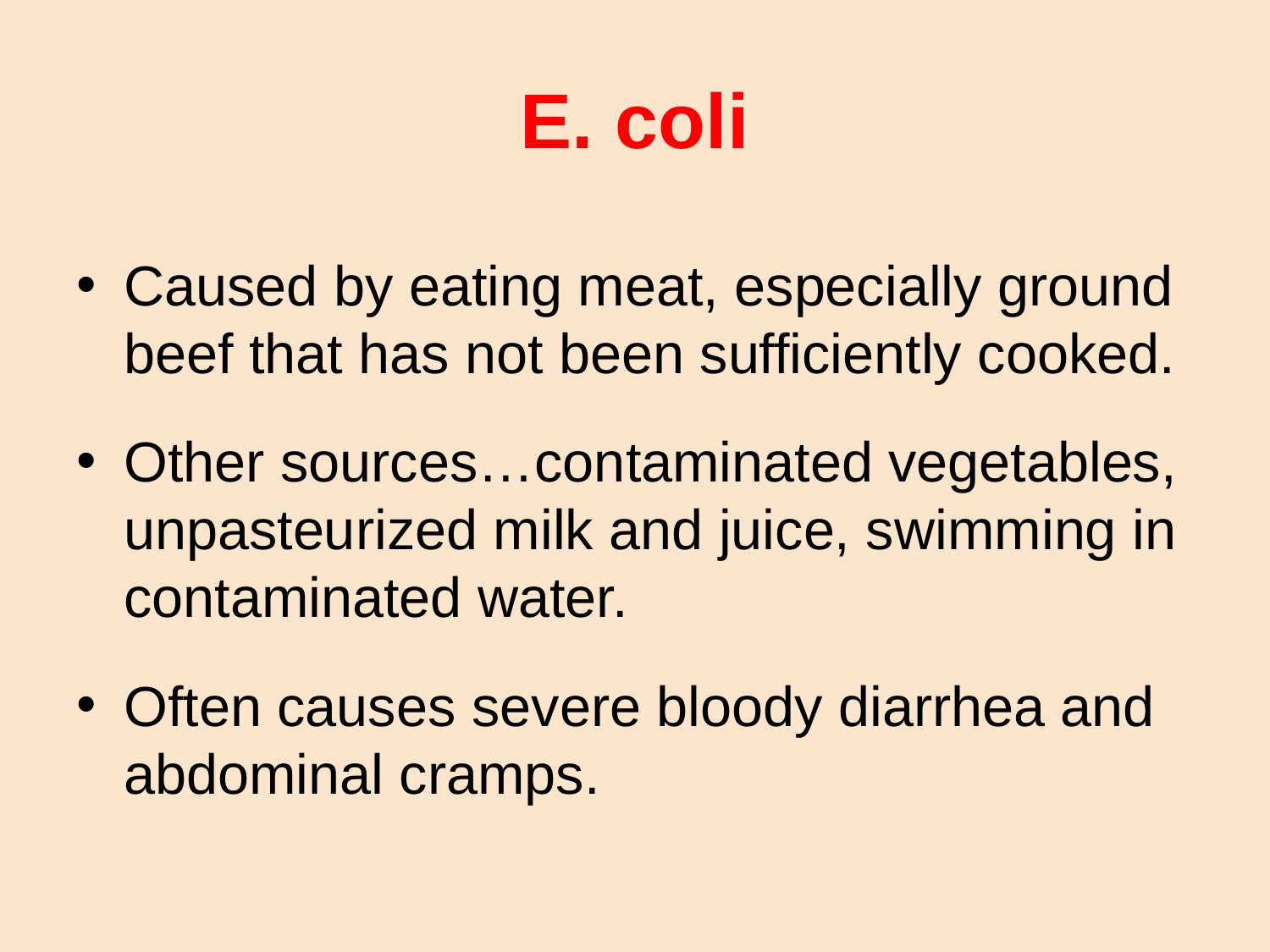

# E. coli
Caused by eating meat, especially ground beef that has not been sufficiently cooked.

Other sources…contaminated vegetables, unpasteurized milk and juice, swimming in contaminated water.

Often causes severe bloody diarrhea and abdominal cramps.